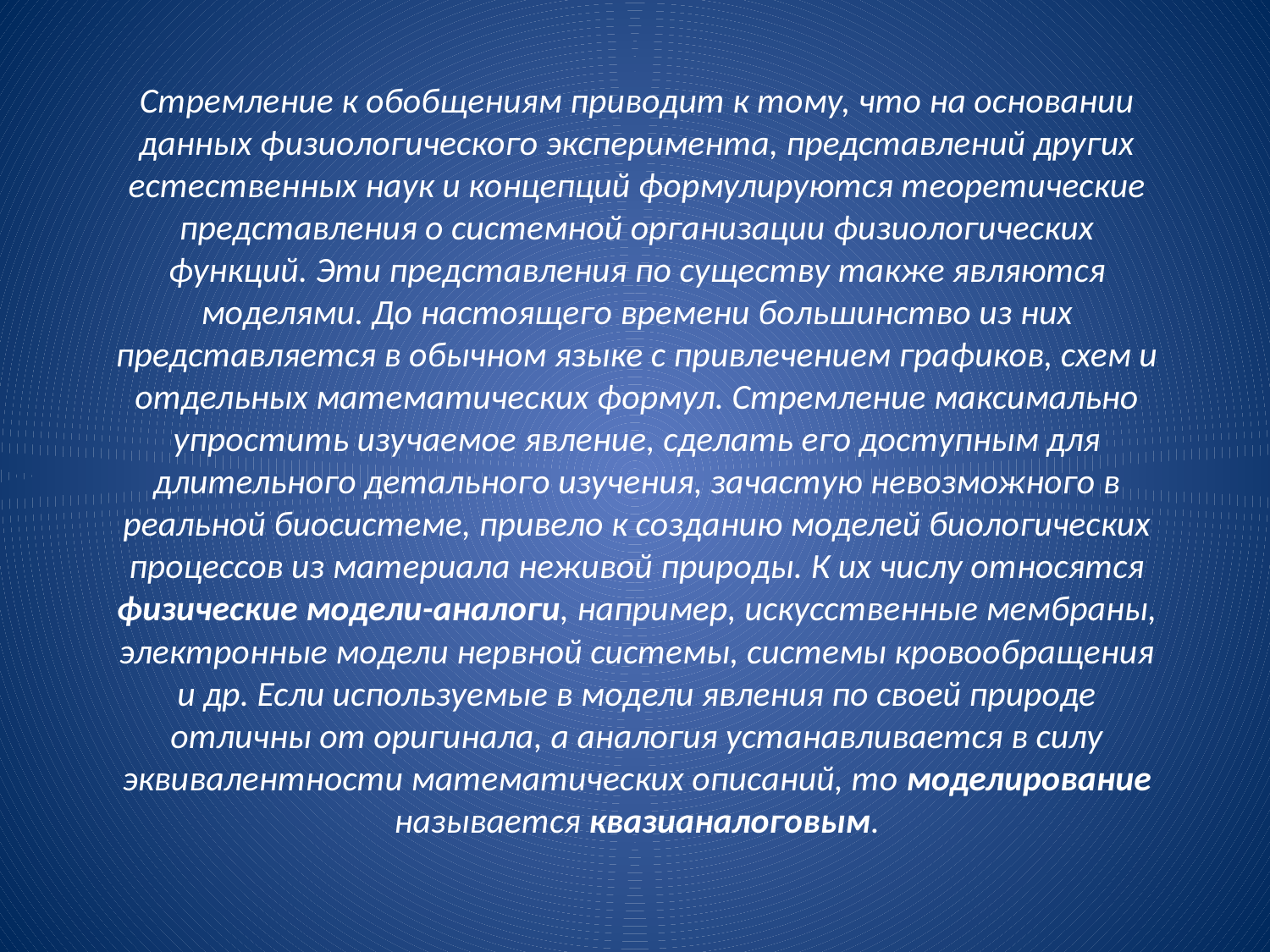

# Стремление к обобщениям приводит к тому, что на основании данных физиологического эксперимента, представлений других естественных наук и концепций формулируются теоретические представления о системной организации физиологических функций. Эти представления по существу также являются моделями. До настоящего времени большинство из них представляется в обычном языке с привлечением графиков, схем и отдельных математических формул. Стремление максимально упростить изучаемое явление, сделать его доступным для длитель­ного детального изучения, зачастую невозможного в реальной биосистеме, привело к созданию моделей биологических процессов из материала неживой природы. К их числу относятся физические модели-аналоги, например, искусственные мембраны, электронные модели нервной системы, системы кровообращения и др. Если используемые в модели явления по своей природе отличны от оригинала, а аналогия устанавливается в силу эквивалентности математических описаний, то моделирование называется квазианалоговым.